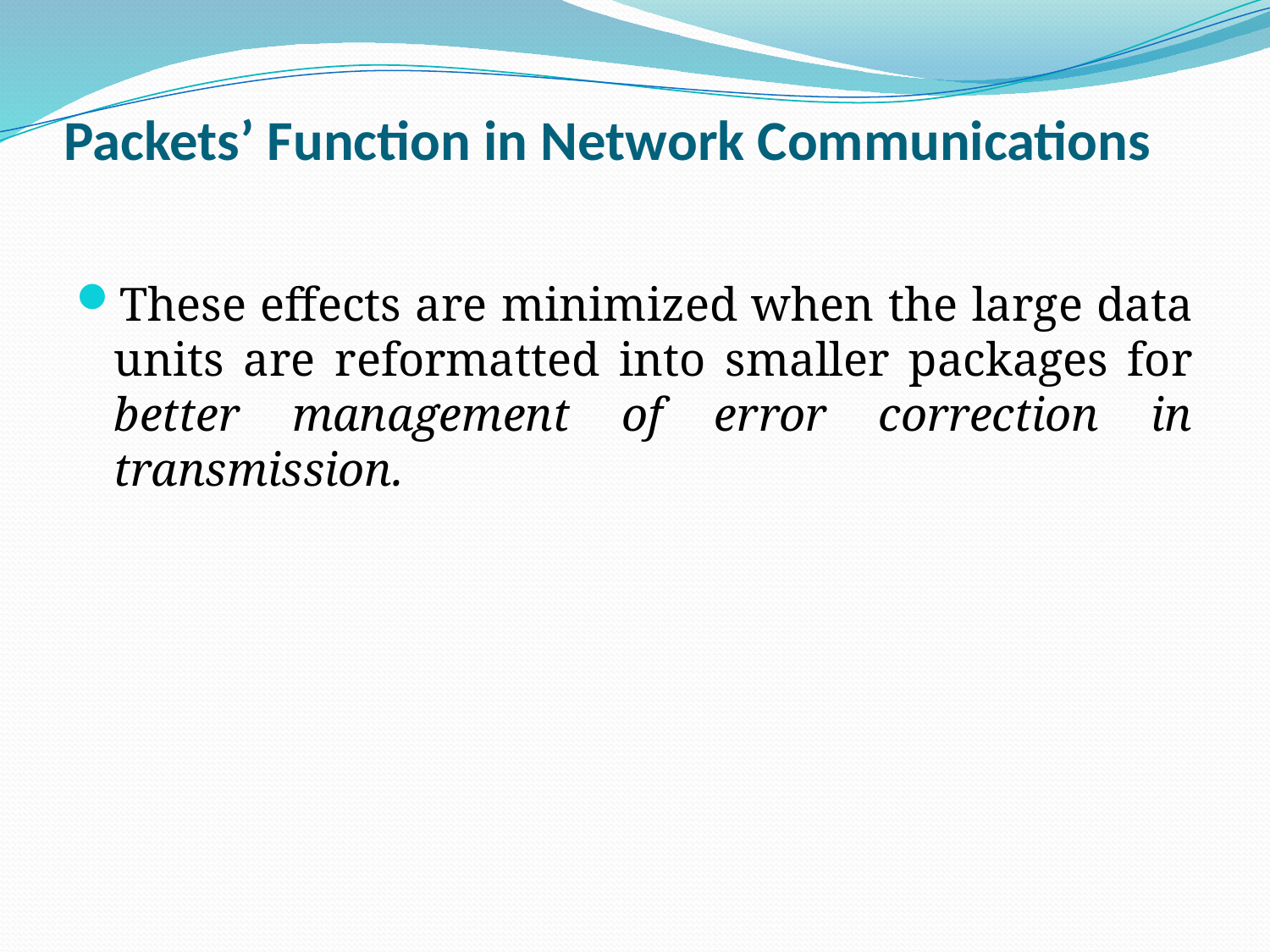

# Packets’ Function in Network Communications
These effects are minimized when the large data units are reformatted into smaller packages for better management of error correction in transmission.